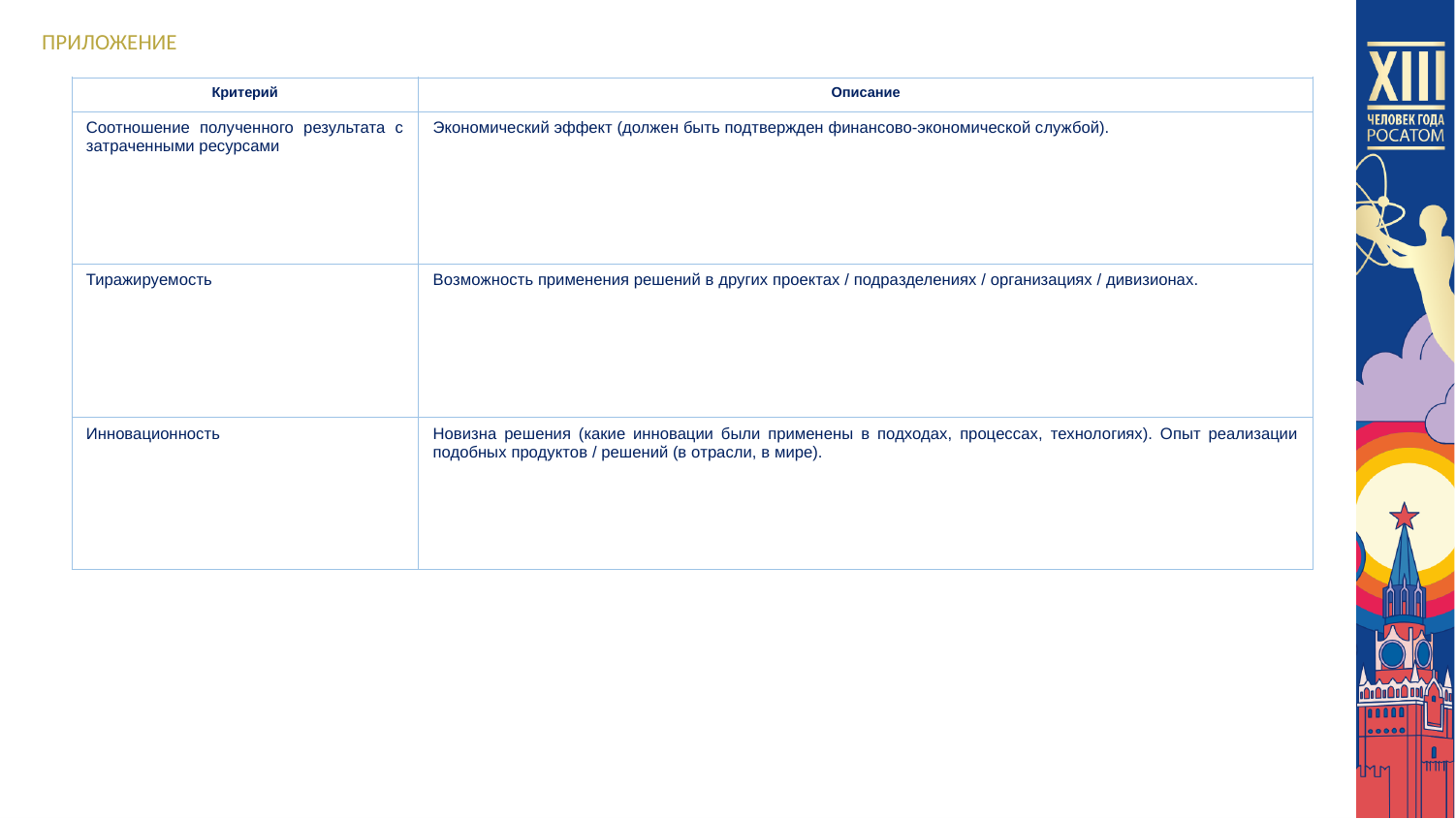

ПРИЛОЖЕНИЕ
| Критерий | Описание |
| --- | --- |
| Соотношение полученного результата с затраченными ресурсами | Экономический эффект (должен быть подтвержден финансово-экономической службой). |
| Тиражируемость | Возможность применения решений в других проектах / подразделениях / организациях / дивизионах. |
| Инновационность | Новизна решения (какие инновации были применены в подходах, процессах, технологиях). Опыт реализации подобных продуктов / решений (в отрасли, в мире). |